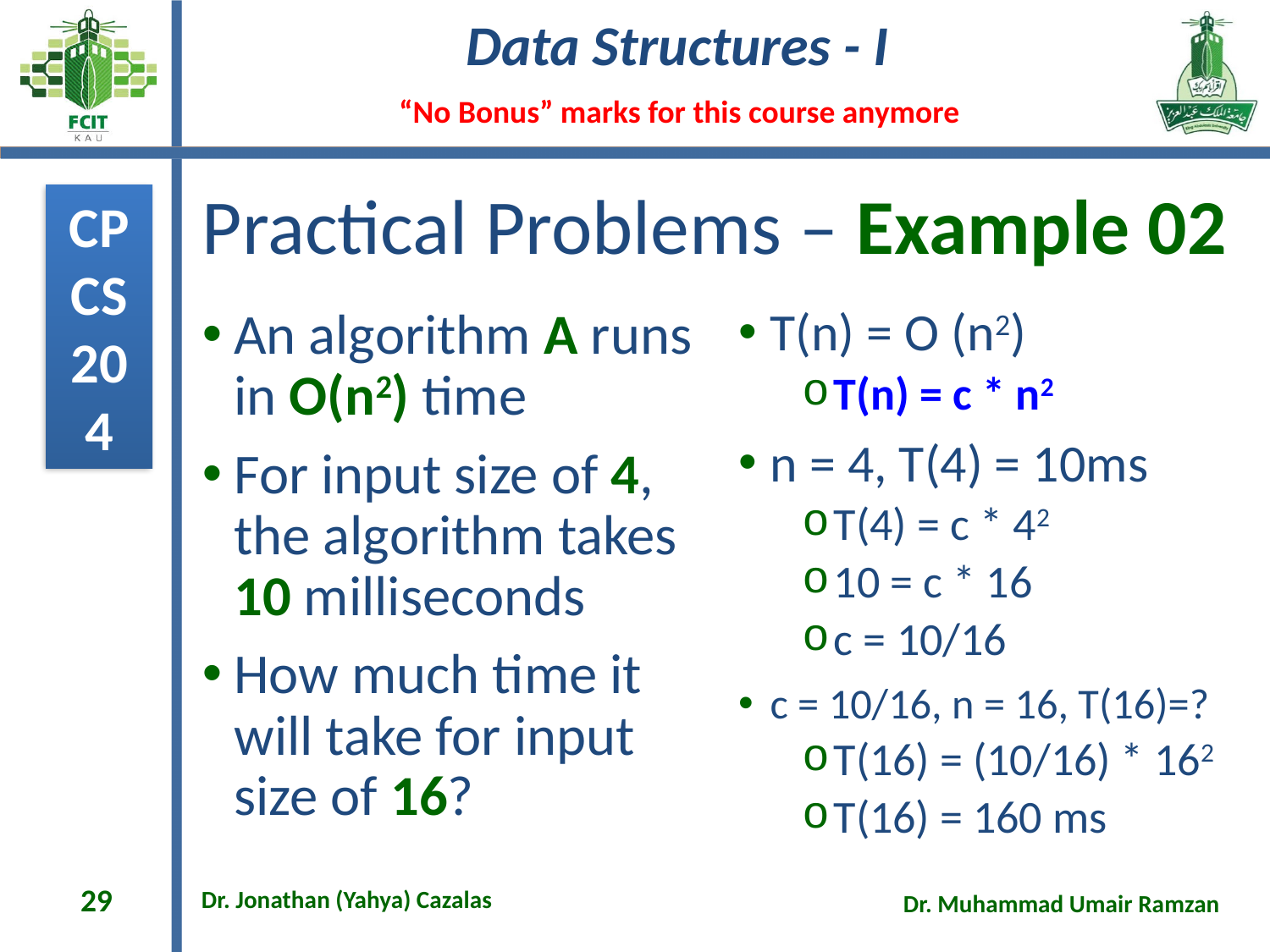

# Practical Problems – Example 02
An algorithm A runs in O(n2) time
For input size of 4, the algorithm takes 10 milliseconds
How much time it will take for input size of 16?
T(n) = O (n2)
T(n) = c * n2
n = 4, T(4) = 10ms
T(4) = c * 42
10 = c * 16
c = 10/16
c = 10/16, n = 16, T(16)=?
T(16) = (10/16) * 162
T(16) = 160 ms
29